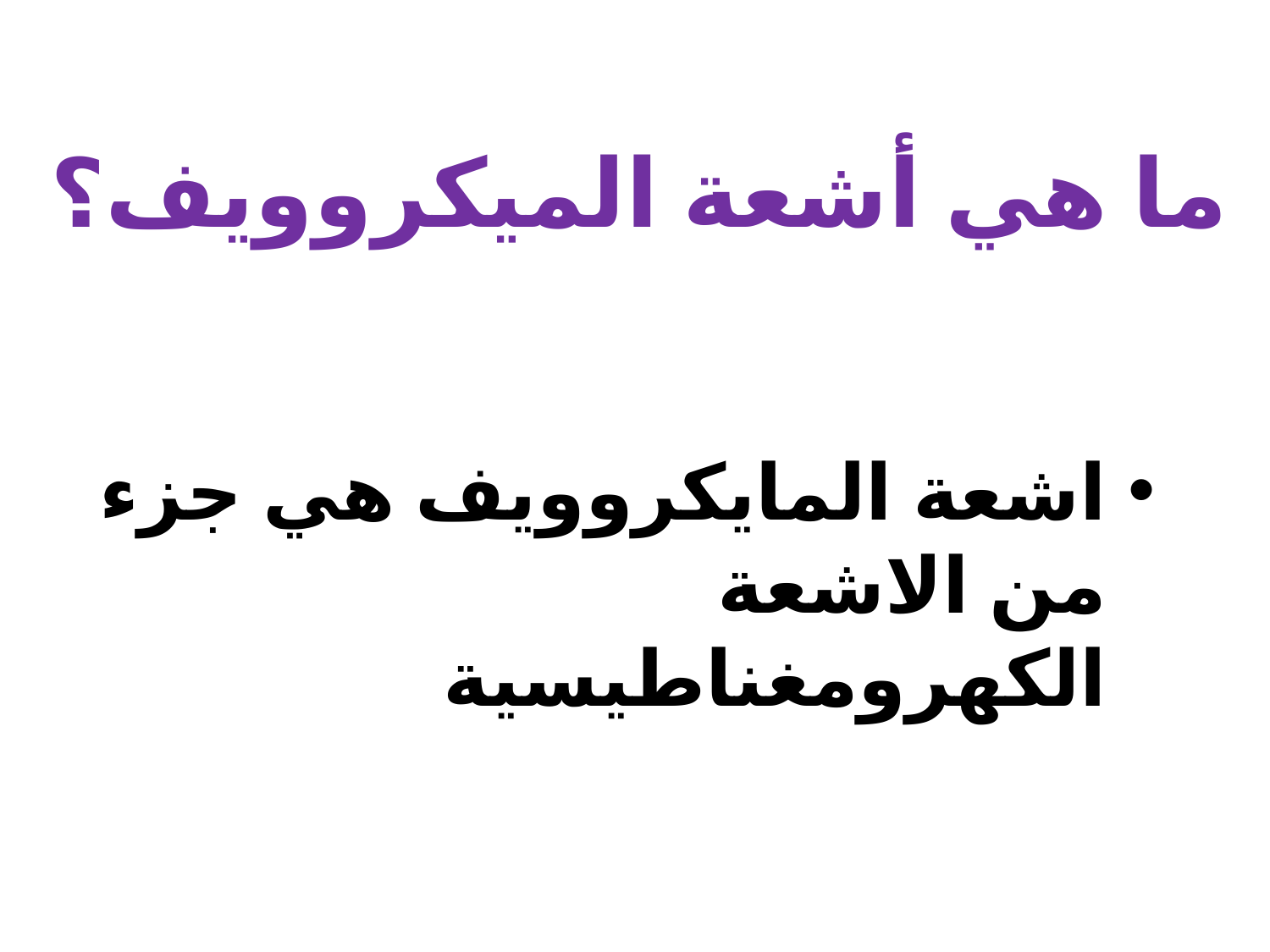

ما هي أشعة الميكروويف؟
اشعة المايكروويف هي جزء من الاشعة الكهرومغناطيسية